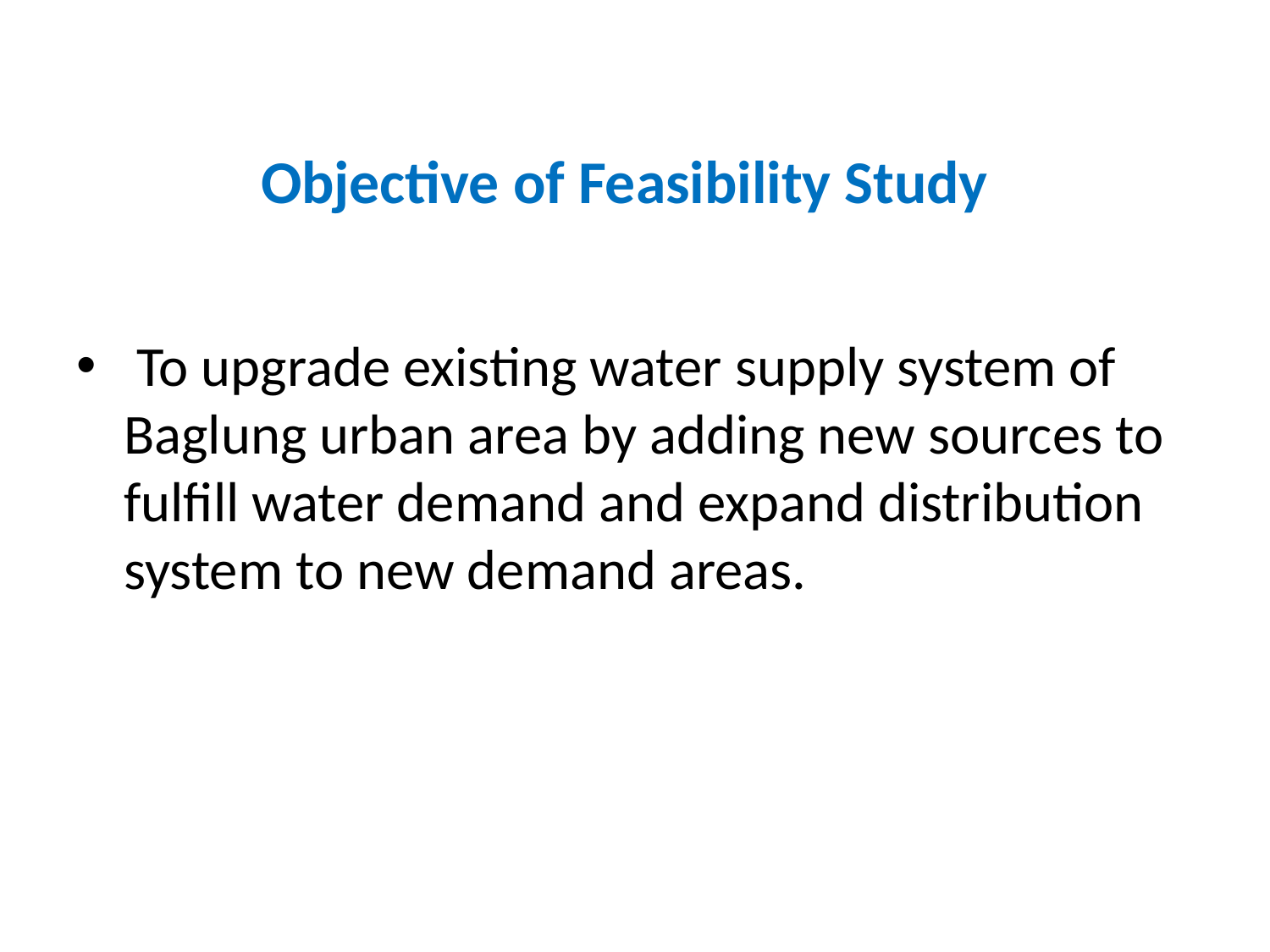

# Objective of Feasibility Study
 To upgrade existing water supply system of Baglung urban area by adding new sources to fulfill water demand and expand distribution system to new demand areas.